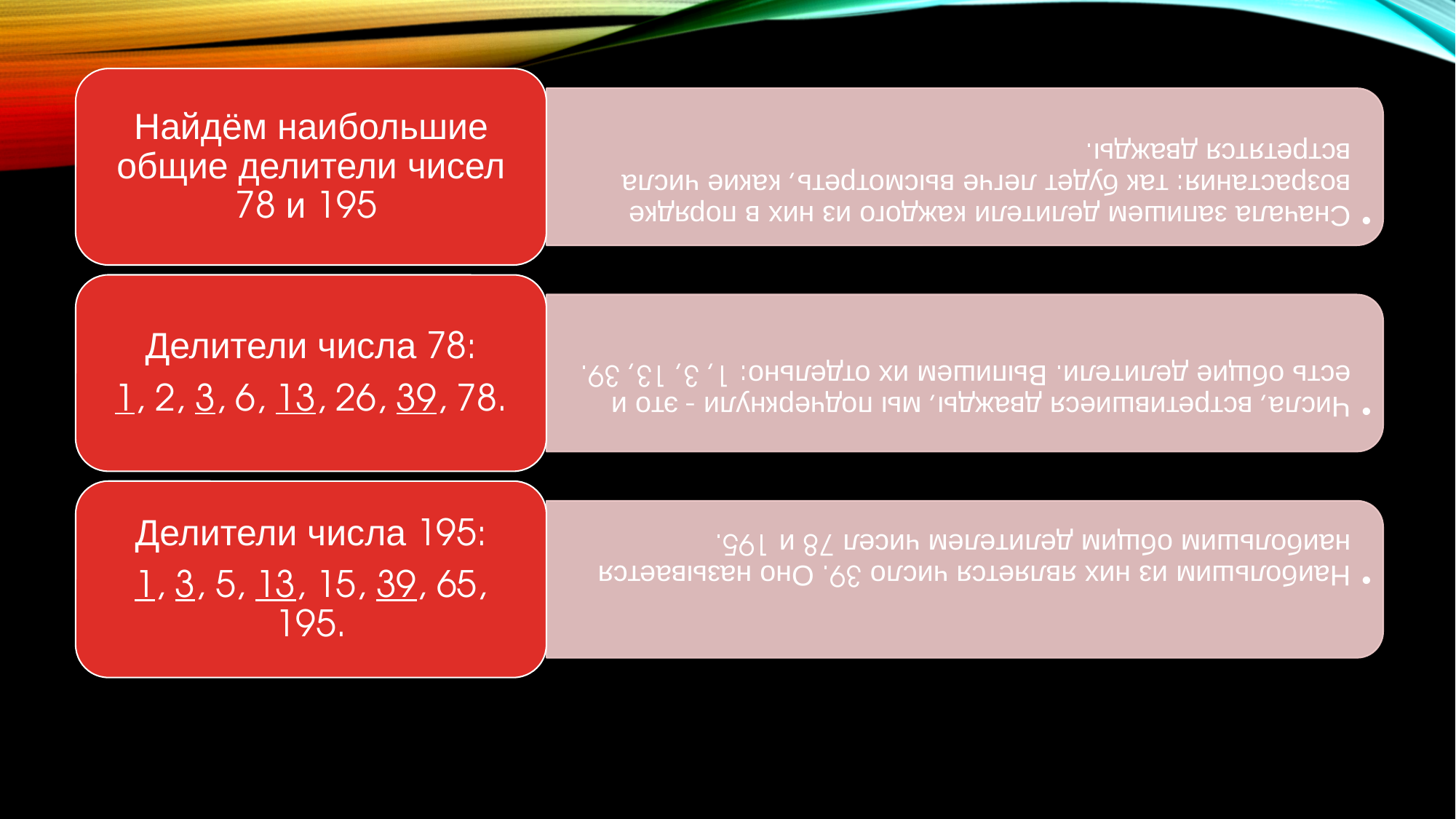

Сначала запишем делители каждого из них в порядке возрастания: так будет легче высмотреть, какие числа встретятся дважды.

Найдём наибольшие общие делители чисел 78 и 195
Числа, встретившиеся дважды, мы подчеркнули - это и есть общие делители. Выпишем их отдельно: 1, 3, 13, 39.

Делители числа 78:
1, 2, 3, 6, 13, 26, 39, 78.

Наибольшим из них является число 39. Оно называется наибольшим общим делителем чисел 78 и 195.
Делители числа 195:
1, 3, 5, 13, 15, 39, 65, 195.